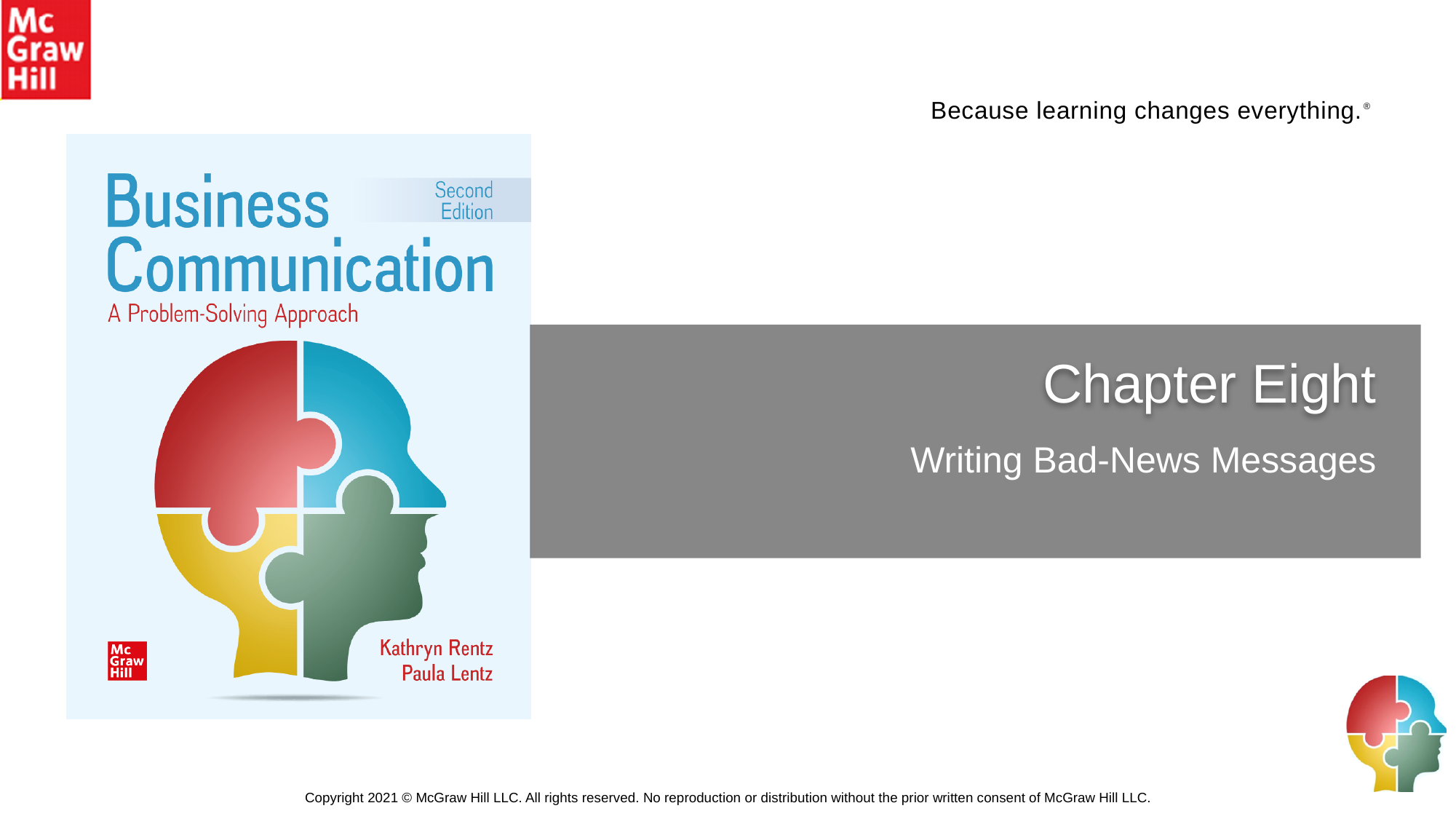

# Chapter Eight
Writing Bad-News Messages
Copyright 2021 © McGraw Hill LLC. All rights reserved. No reproduction or distribution without the prior written consent of McGraw Hill LLC.